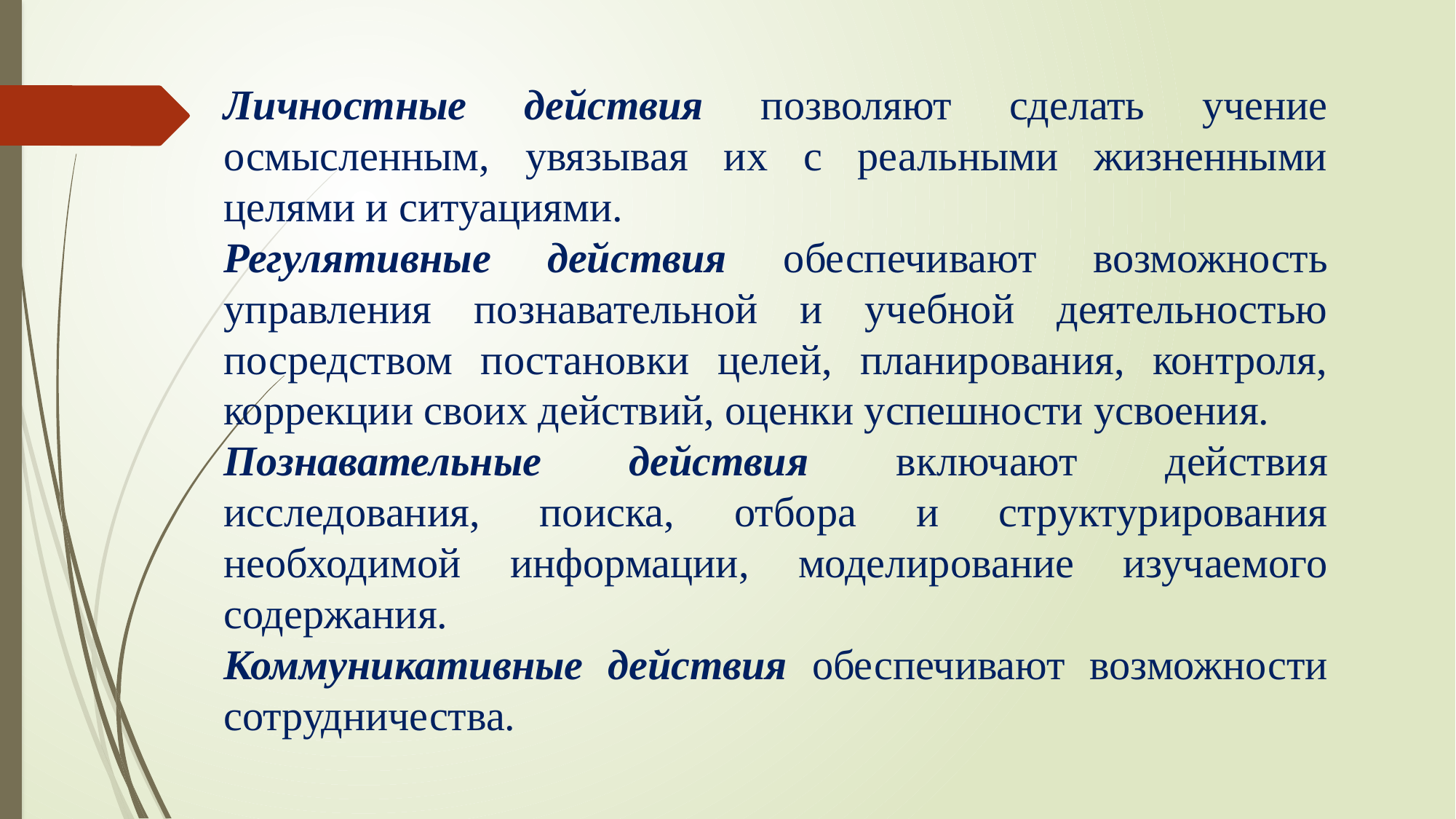

Личностные действия позволяют сделать учение осмысленным, увязывая их с реальными жизненными целями и ситуациями.
Регулятивные действия обеспечивают возможность управления познавательной и учебной деятельностью посредством постановки целей, планирования, контроля, коррекции своих действий, оценки успешности усвоения.
Познавательные действия включают действия исследования, поиска, отбора и структурирования необходимой информации, моделирование изучаемого содержания.
Коммуникативные действия обеспечивают возможности сотрудничества.